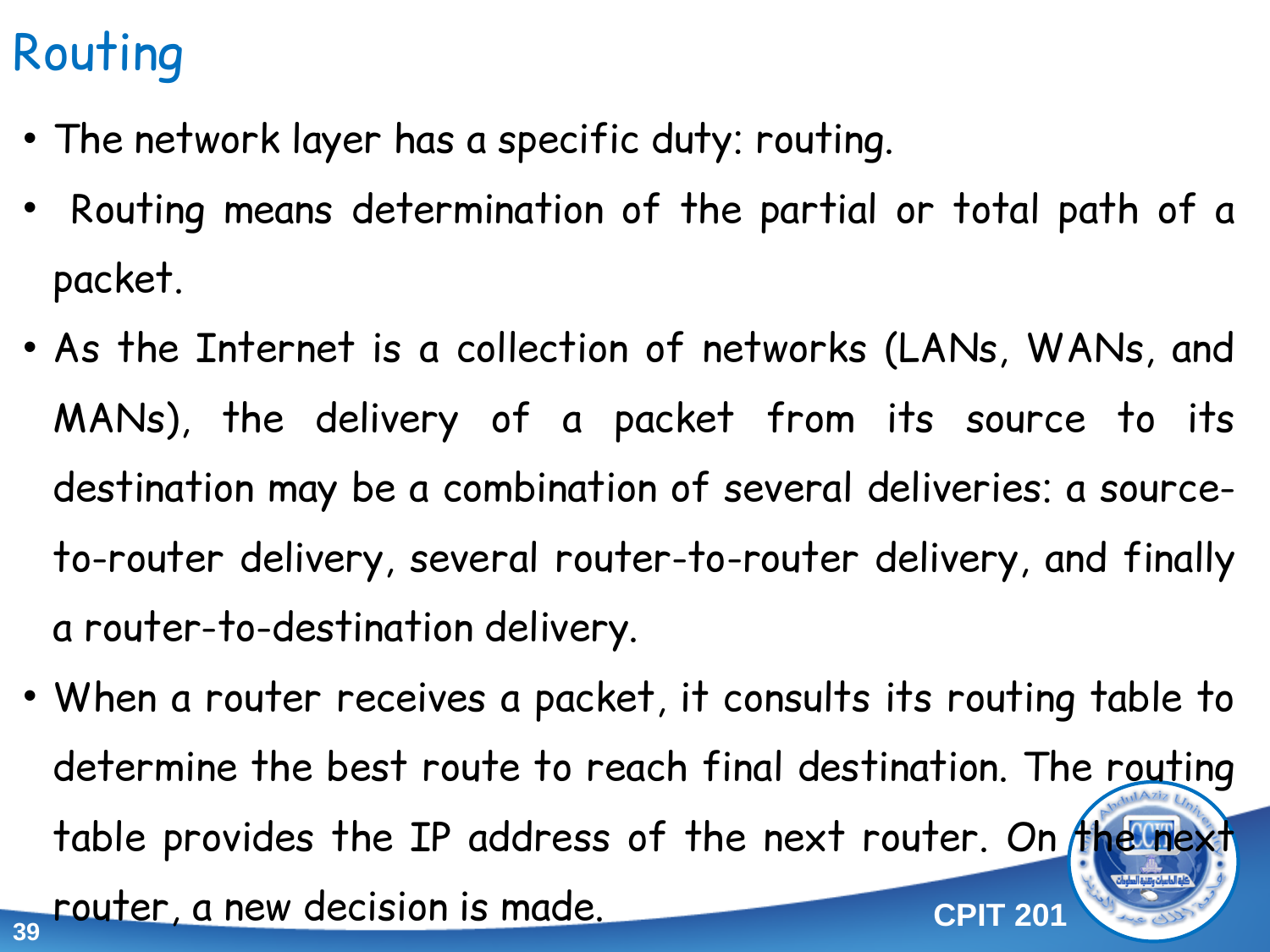

Routing
The network layer has a specific duty: routing.
 Routing means determination of the partial or total path of a packet.
As the Internet is a collection of networks (LANs, WANs, and MANs), the delivery of a packet from its source to its destination may be a combination of several deliveries: a source-to-router delivery, several router-to-router delivery, and finally a router-to-destination delivery.
When a router receives a packet, it consults its routing table to determine the best route to reach final destination. The routing table provides the IP address of the next router. On the next router, a new decision is made.

39